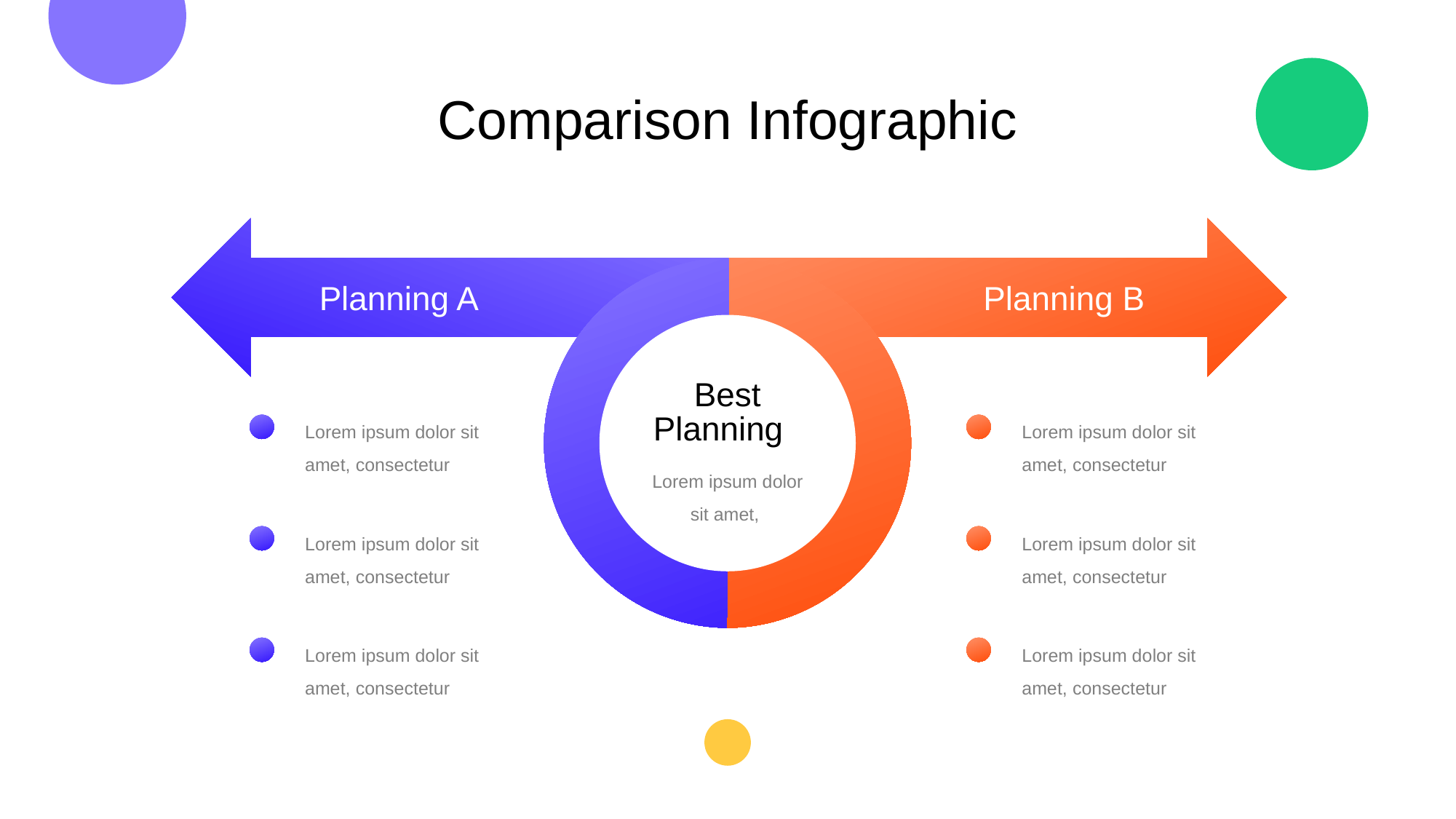

Comparison Infographic

Planning A
Planning B

Best Planning
Lorem ipsum dolor sit amet, consectetur
Lorem ipsum dolor sit amet, consectetur

Lorem ipsum dolor sit amet,
Lorem ipsum dolor sit amet, consectetur
Lorem ipsum dolor sit amet, consectetur

Lorem ipsum dolor sit amet, consectetur
Lorem ipsum dolor sit amet, consectetur